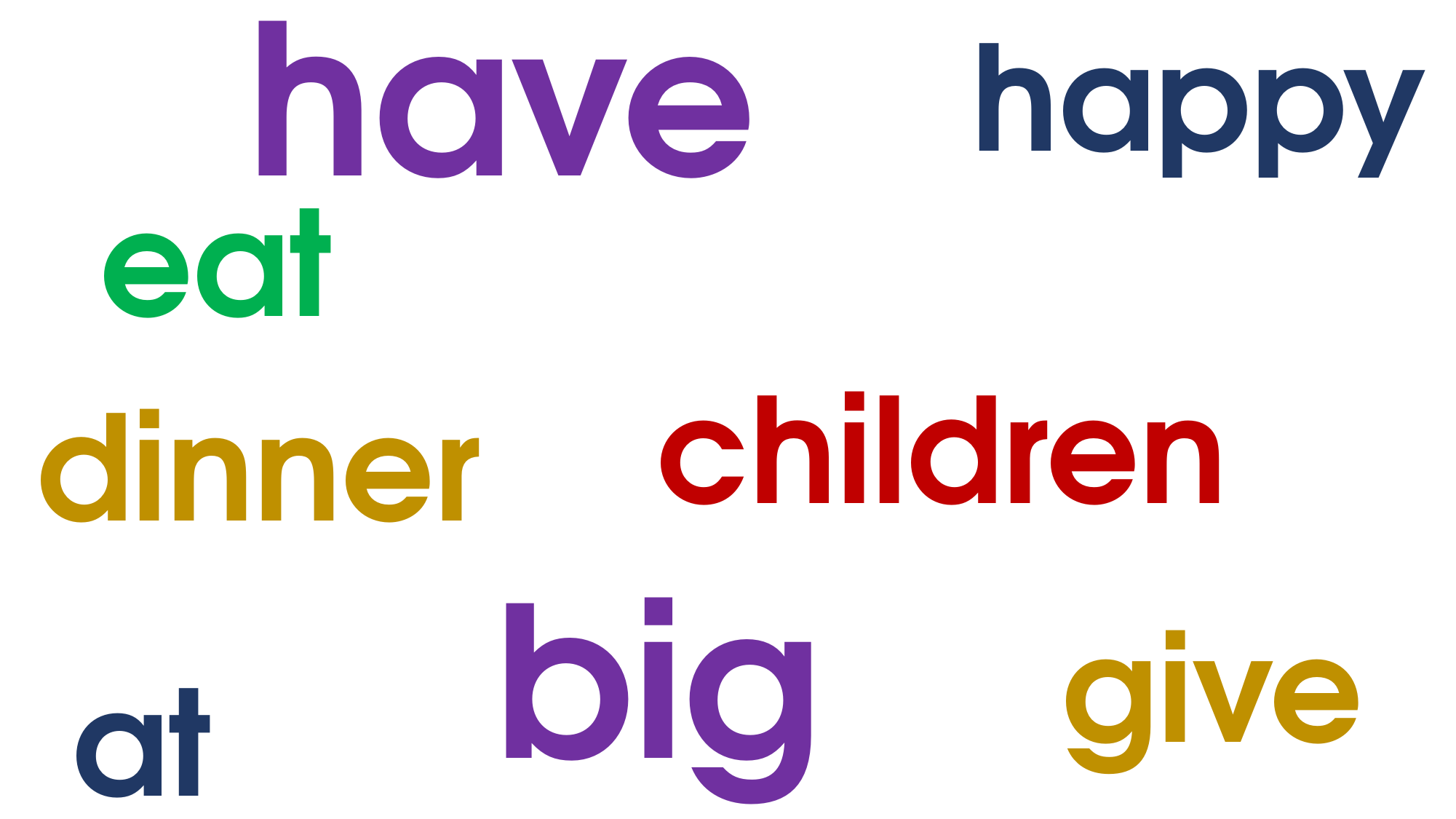

happy
have
eat
children
dinner
big
give
at